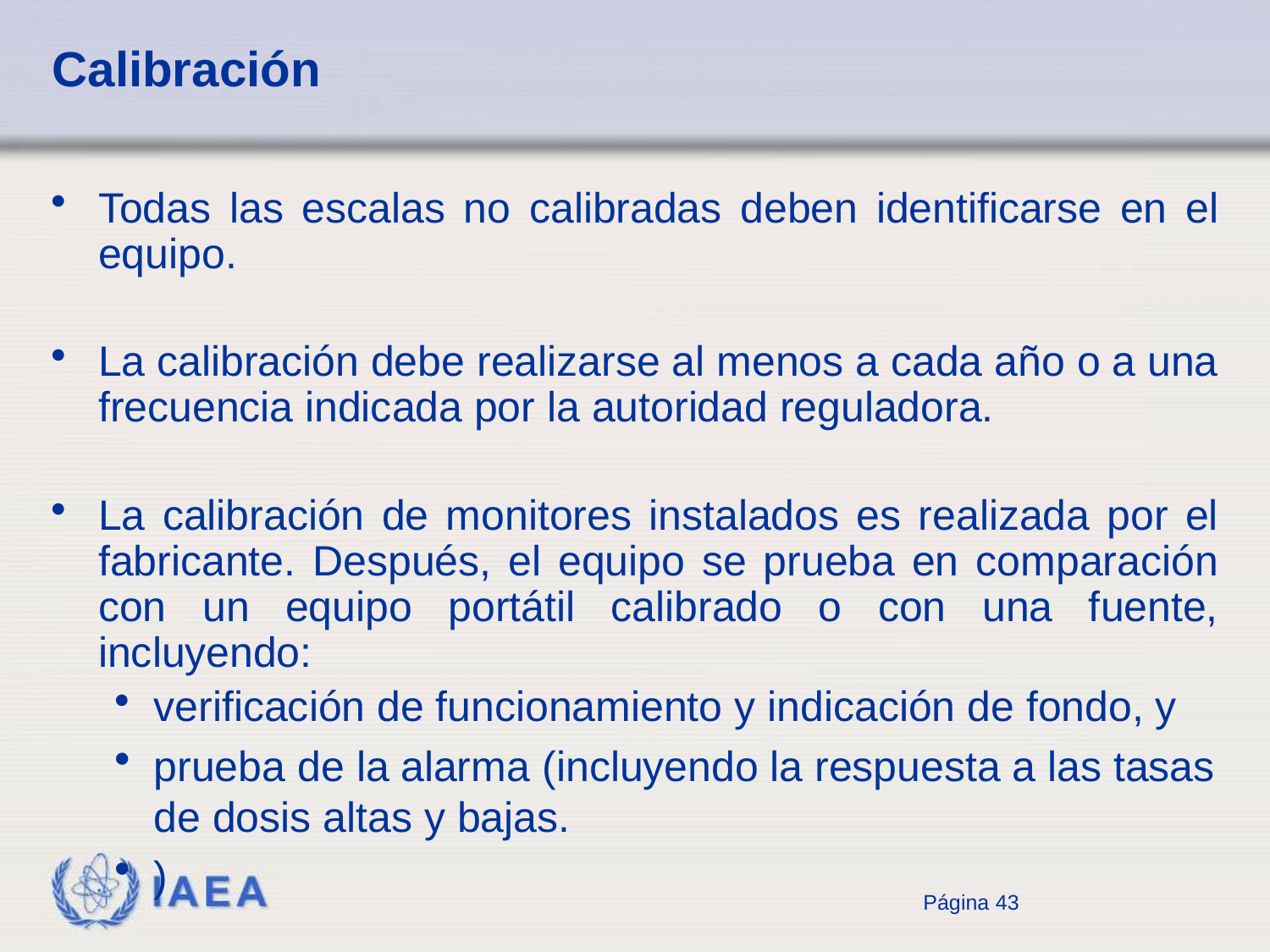

# Calibración
Todas las escalas no calibradas deben identificarse en el equipo.

La calibración debe realizarse al menos a cada año o a una frecuencia indicada por la autoridad reguladora.

La calibración de monitores instalados es realizada por el fabricante. Después, el equipo se prueba en comparación con un equipo portátil calibrado o con una fuente, incluyendo:
verificación de funcionamiento y indicación de fondo, y
prueba de la alarma (incluyendo la respuesta a las tasas de dosis altas y bajas.
)